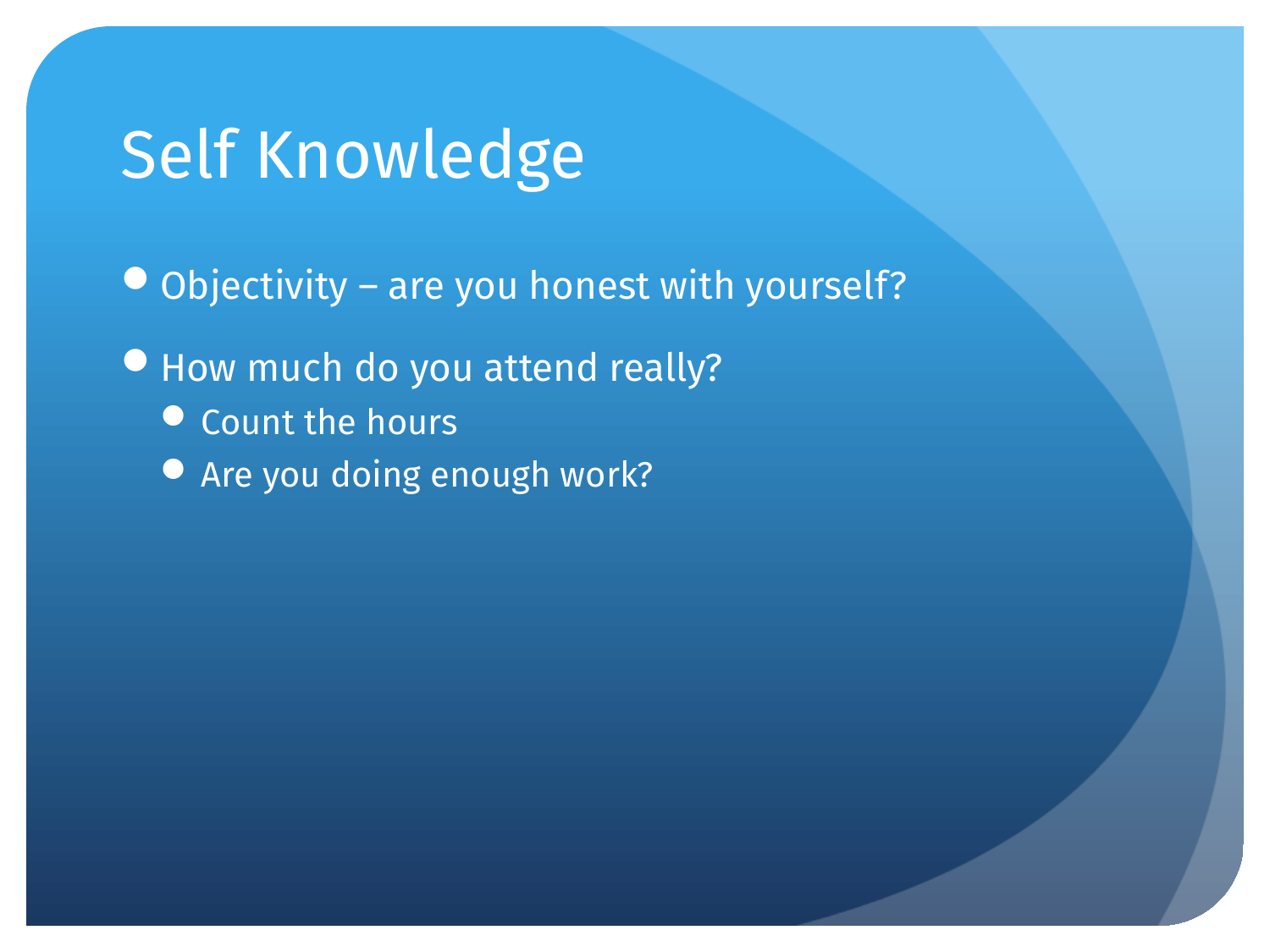

# Self Knowledge
Objectivity – are you honest with yourself?
How much do you attend really?
Count the hours
Are you doing enough work?